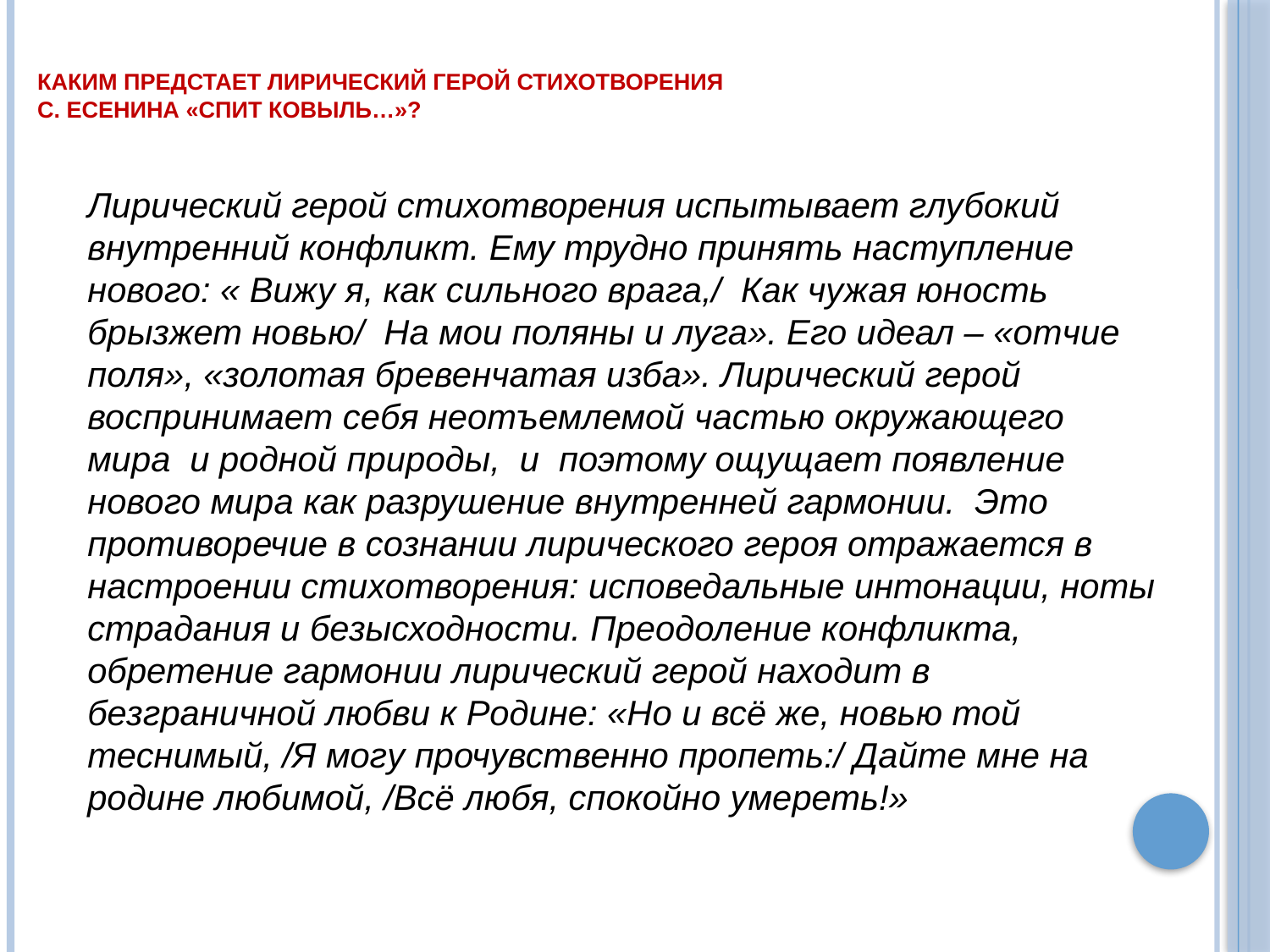

# Каким предстает лирический герой стихотворения С. Есенина «Спит ковыль…»?
Лирический герой стихотворения испытывает глубокий внутренний конфликт. Ему трудно принять наступление нового: « Вижу я, как сильного врага,/  Как чужая юность брызжет новью/  На мои поляны и луга». Его идеал – «отчие поля», «золотая бревенчатая изба». Лирический герой воспринимает себя неотъемлемой частью окружающего  мира  и родной природы,  и  поэтому ощущает появление нового мира как разрушение внутренней гармонии.  Это противоречие в сознании лирического героя отражается в настроении стихотворения: исповедальные интонации, ноты страдания и безысходности. Преодоление конфликта, обретение гармонии лирический герой находит в безграничной любви к Родине: «Но и всё же, новью той теснимый, /Я могу прочувственно пропеть:/ Дайте мне на родине любимой, /Всё любя, спокойно умереть!»